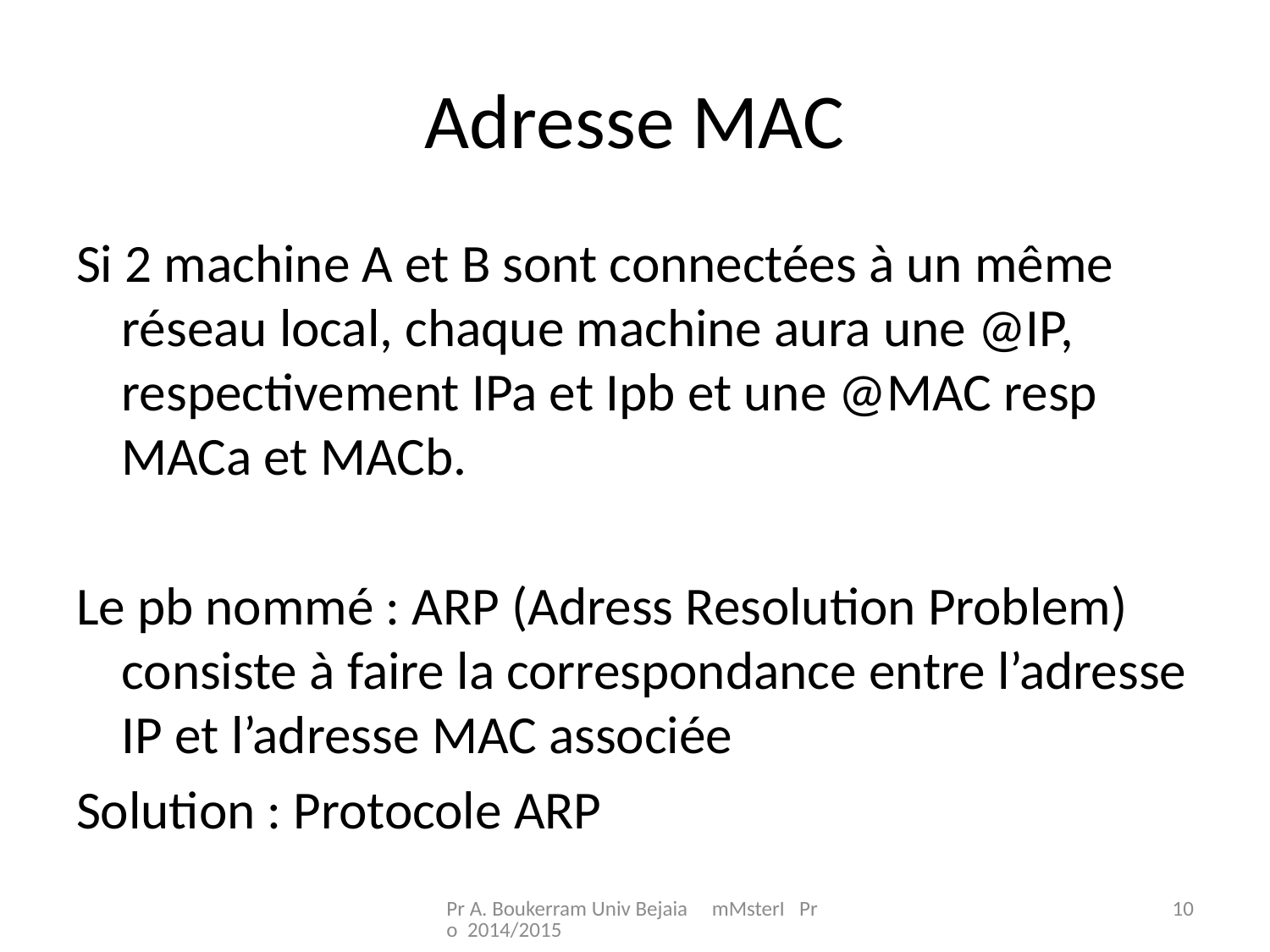

# Adresse MAC
Si 2 machine A et B sont connectées à un même réseau local, chaque machine aura une @IP, respectivement IPa et Ipb et une @MAC resp MACa et MACb.

Le pb nommé : ARP (Adress Resolution Problem) consiste à faire la correspondance entre l’adresse IP et l’adresse MAC associée
Solution : Protocole ARP
Pr A. Boukerram Univ Bejaia     mMsterI   Pro  2014/2015
10